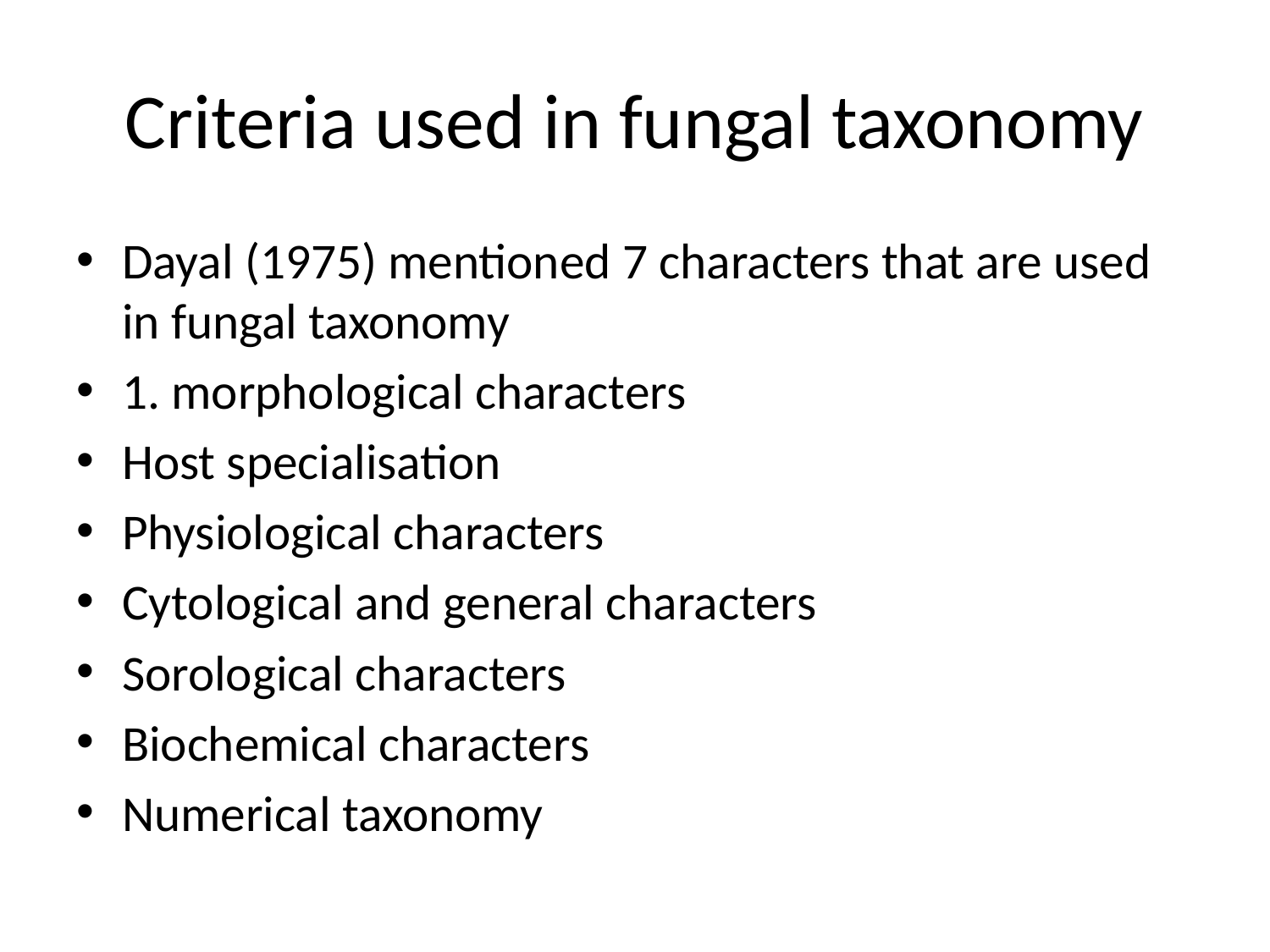

# Criteria used in fungal taxonomy
Dayal (1975) mentioned 7 characters that are used in fungal taxonomy
1. morphological characters
Host specialisation
Physiological characters
Cytological and general characters
Sorological characters
Biochemical characters
Numerical taxonomy